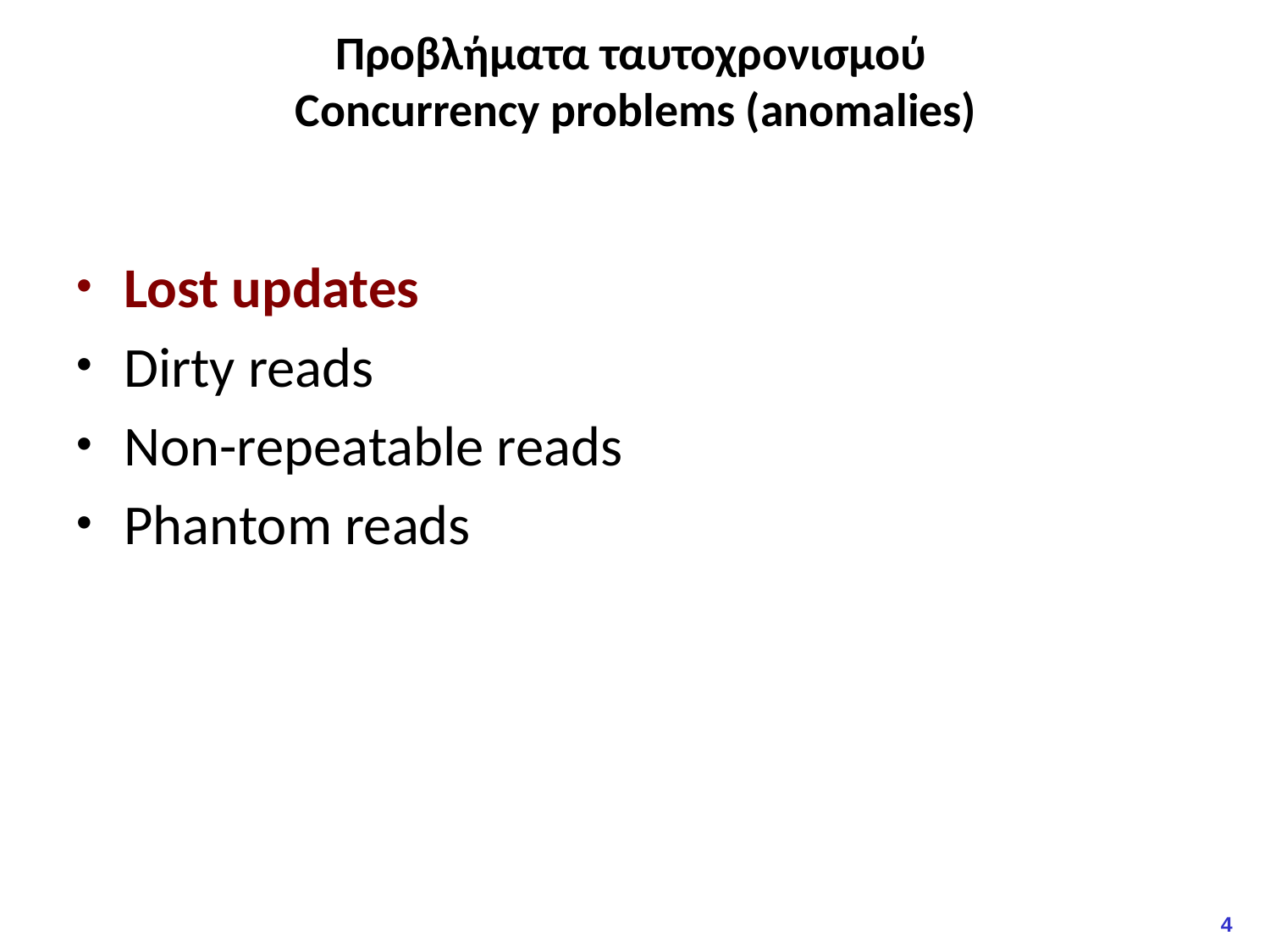

# Προβλήματα ταυτοχρονισμού Concurrency problems (anomalies)

Lost updates
Dirty reads
Non-repeatable reads
Phantom reads

4